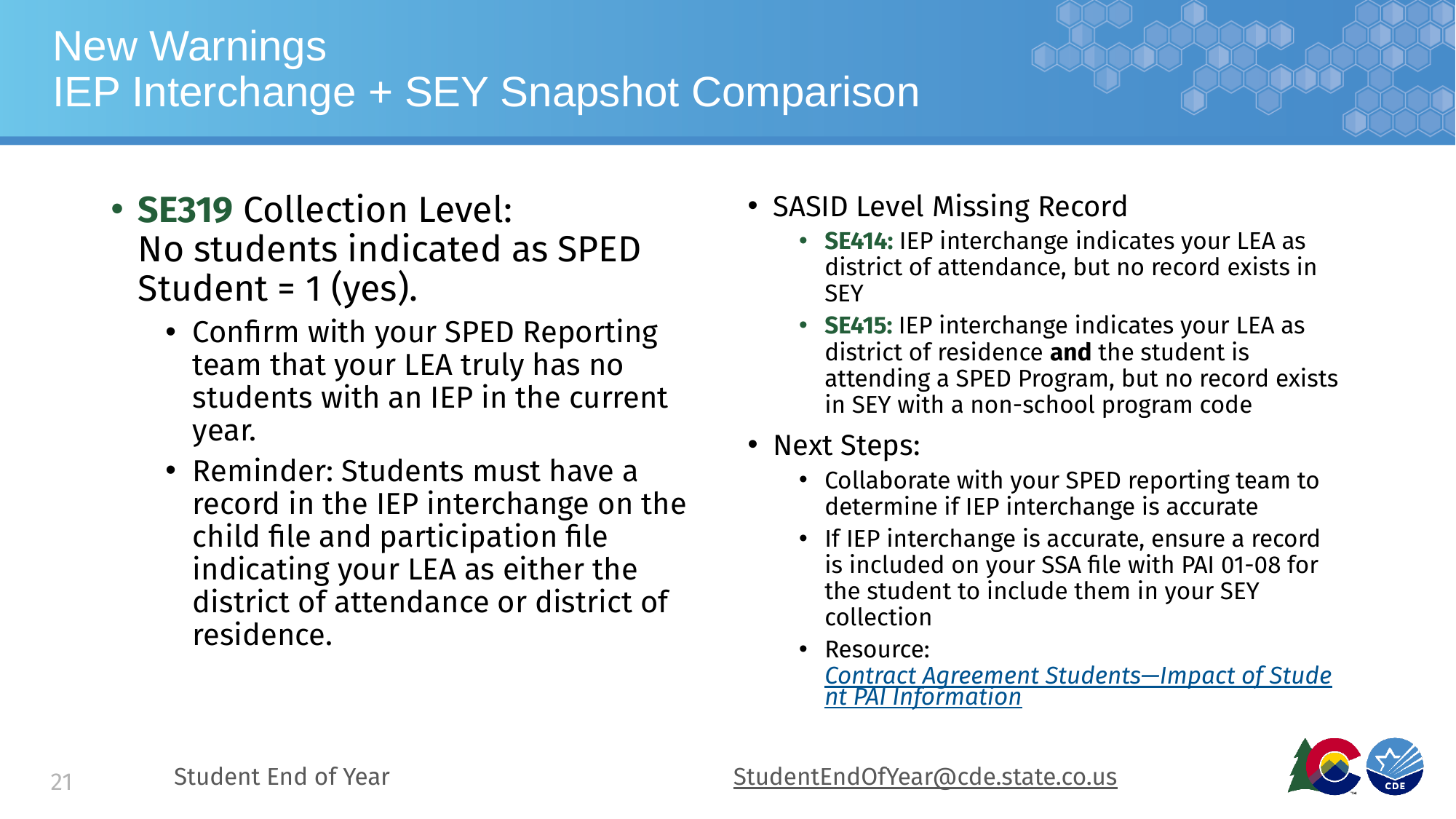

# New Warnings IEP Interchange + SEY Snapshot Comparison
SE319 Collection Level:
No students indicated as SPED Student = 1 (yes).
Confirm with your SPED Reporting team that your LEA truly has no students with an IEP in the current year.
Reminder: Students must have a record in the IEP interchange on the child file and participation file indicating your LEA as either the district of attendance or district of residence.
SASID Level Missing Record
SE414: IEP interchange indicates your LEA as district of attendance, but no record exists in SEY
SE415: IEP interchange indicates your LEA as district of residence and the student is attending a SPED Program, but no record exists in SEY with a non-school program code
Next Steps:
Collaborate with your SPED reporting team to determine if IEP interchange is accurate
If IEP interchange is accurate, ensure a record is included on your SSA file with PAI 01-08 for the student to include them in your SEY collection
Resource: Contract Agreement Students—Impact of Student PAI Information
Student End of Year
StudentEndOfYear@cde.state.co.us
21